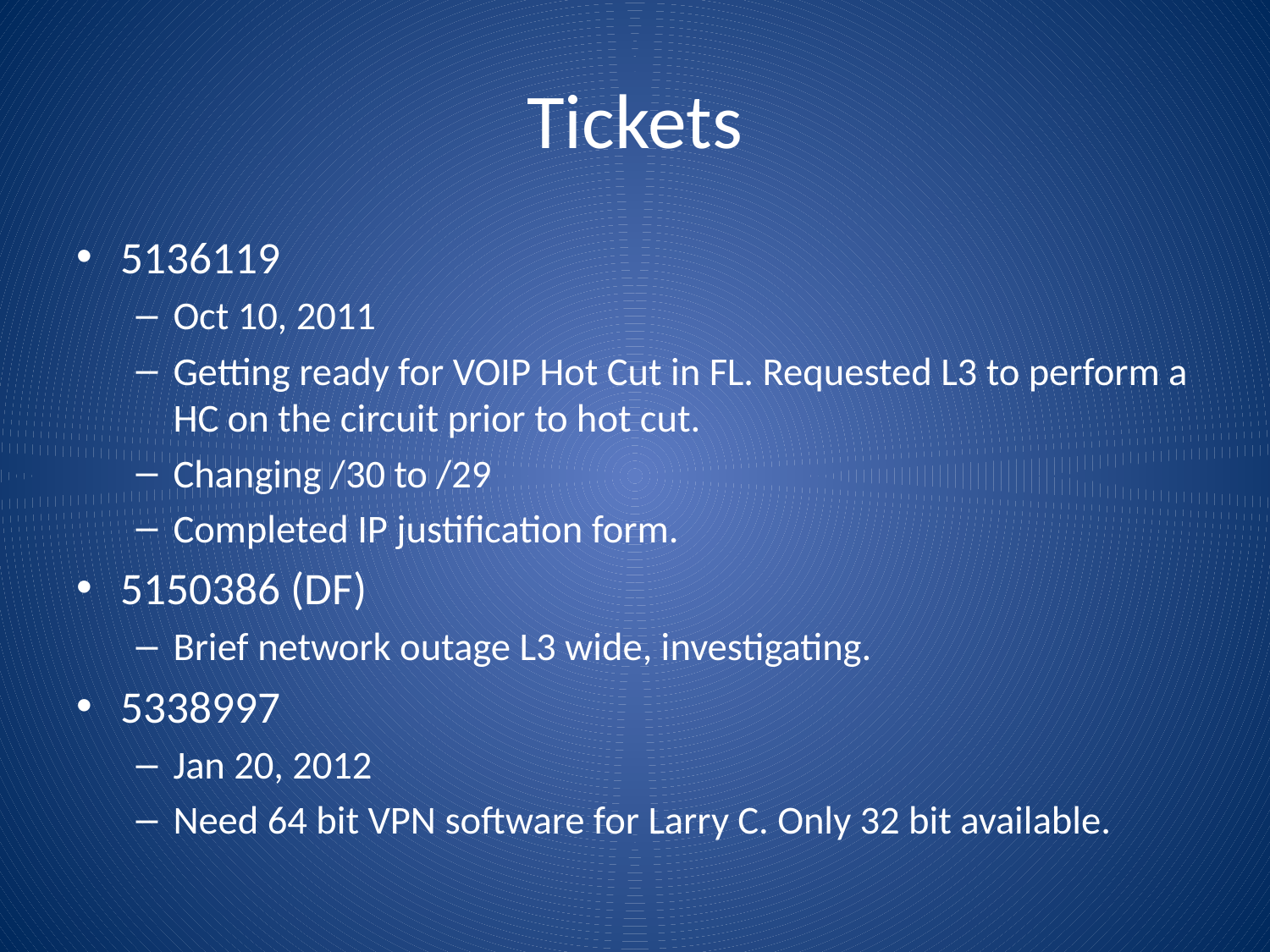

# Tickets
5136119
Oct 10, 2011
Getting ready for VOIP Hot Cut in FL. Requested L3 to perform a HC on the circuit prior to hot cut.
Changing /30 to /29
Completed IP justification form.
5150386 (DF)
Brief network outage L3 wide, investigating.
5338997
Jan 20, 2012
Need 64 bit VPN software for Larry C. Only 32 bit available.